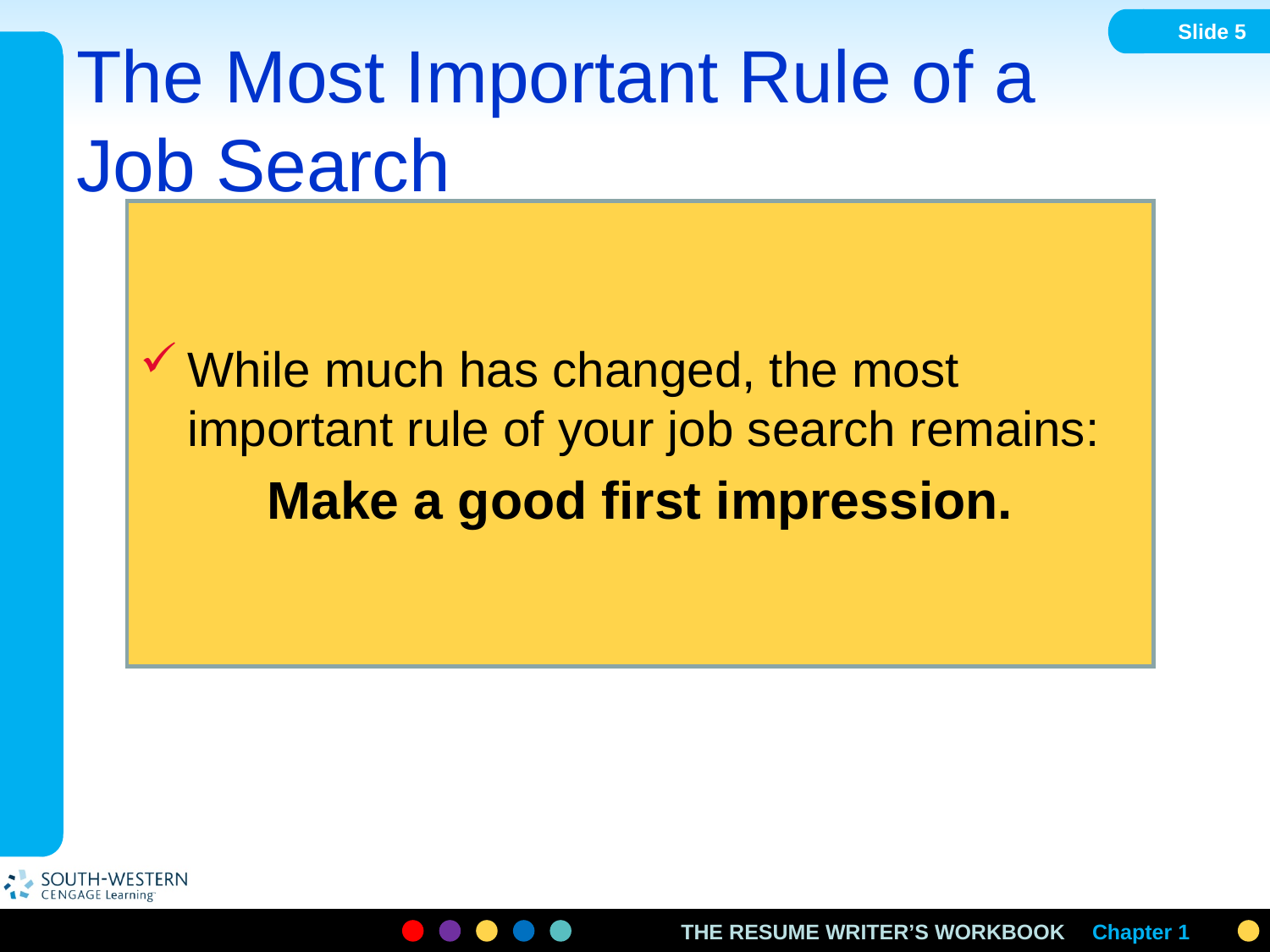

Slide 5
# The Most Important Rule of a Job Search
While much has changed, the most important rule of your job search remains:
Make a good first impression.
Chapter 1